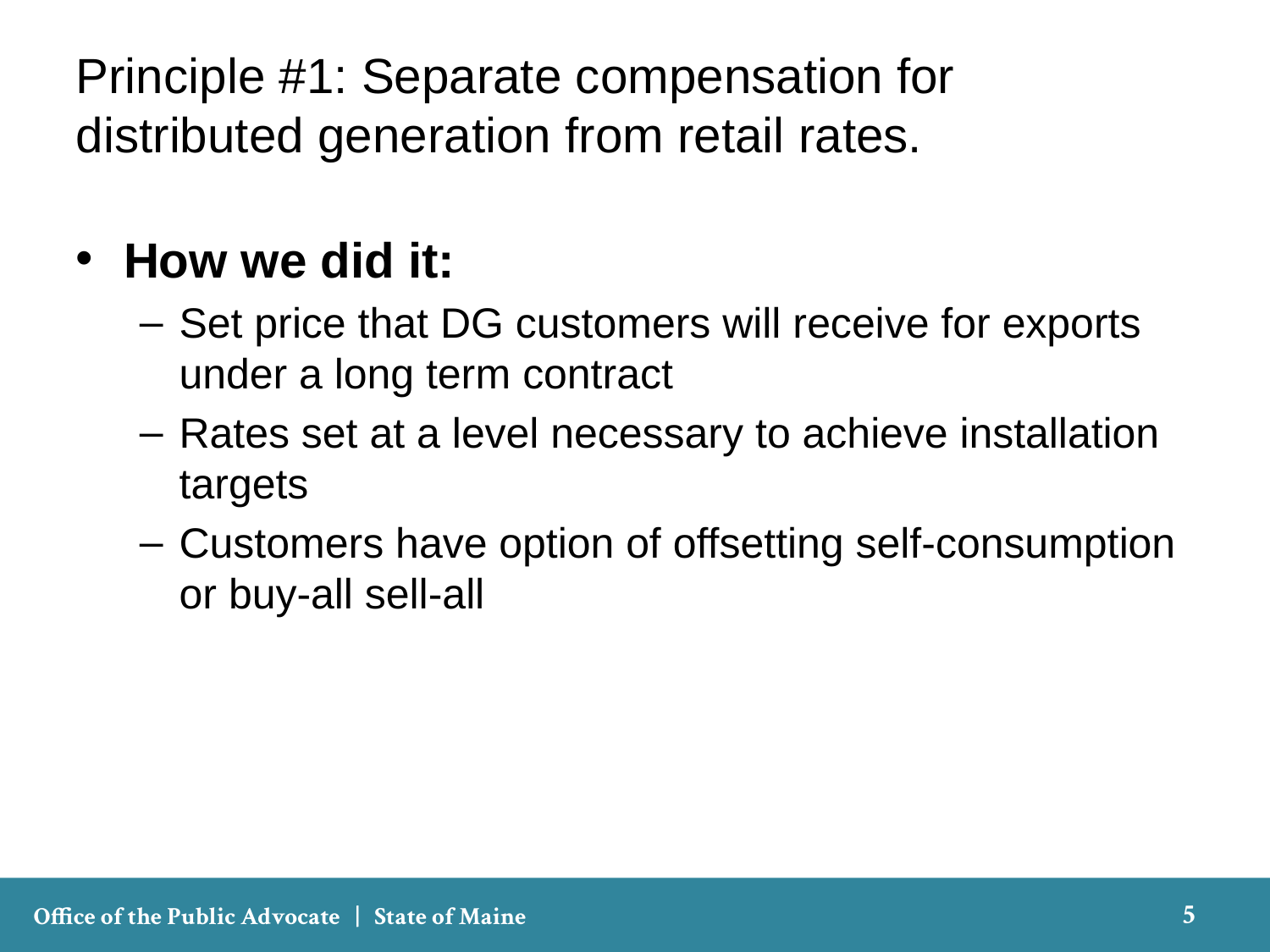

# Principle #1: Separate compensation for distributed generation from retail rates.
How we did it:
Set price that DG customers will receive for exports under a long term contract
Rates set at a level necessary to achieve installation targets
Customers have option of offsetting self-consumption or buy-all sell-all

5